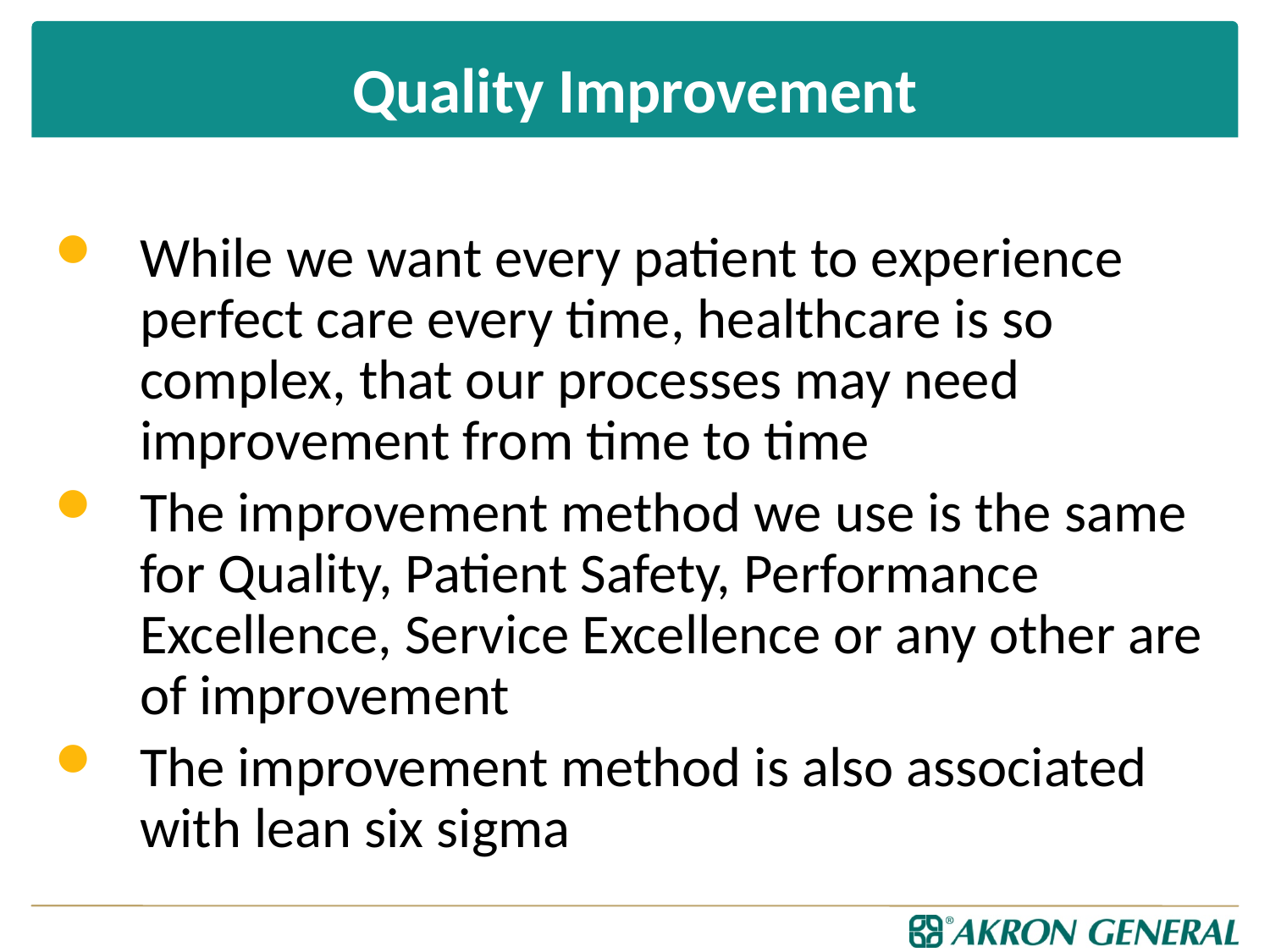

# Quality Improvement
While we want every patient to experience perfect care every time, healthcare is so complex, that our processes may need improvement from time to time
The improvement method we use is the same for Quality, Patient Safety, Performance Excellence, Service Excellence or any other are of improvement
The improvement method is also associated with lean six sigma